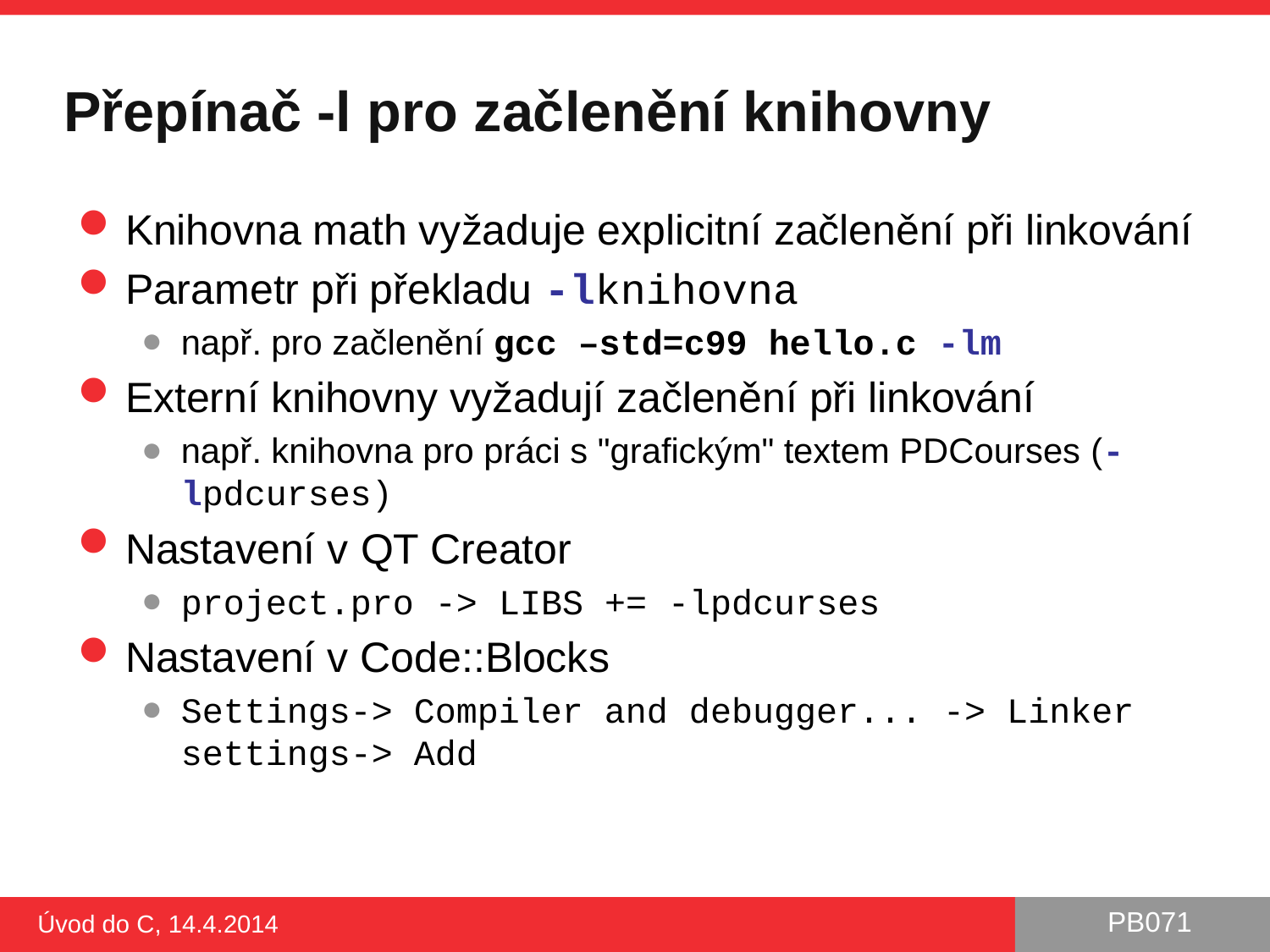

# Přepínač -l pro začlenění knihovny
Knihovna math vyžaduje explicitní začlenění při linkování
Parametr při překladu -lknihovna
např. pro začlenění gcc –std=c99 hello.c -lm
Externí knihovny vyžadují začlenění při linkování
např. knihovna pro práci s "grafickým" textem PDCourses (-lpdcurses)
Nastavení v QT Creator
project.pro -> LIBS += -lpdcurses
Nastavení v Code::Blocks
Settings-> Compiler and debugger... -> Linker settings-> Add
Úvod do C, 14.4.2014